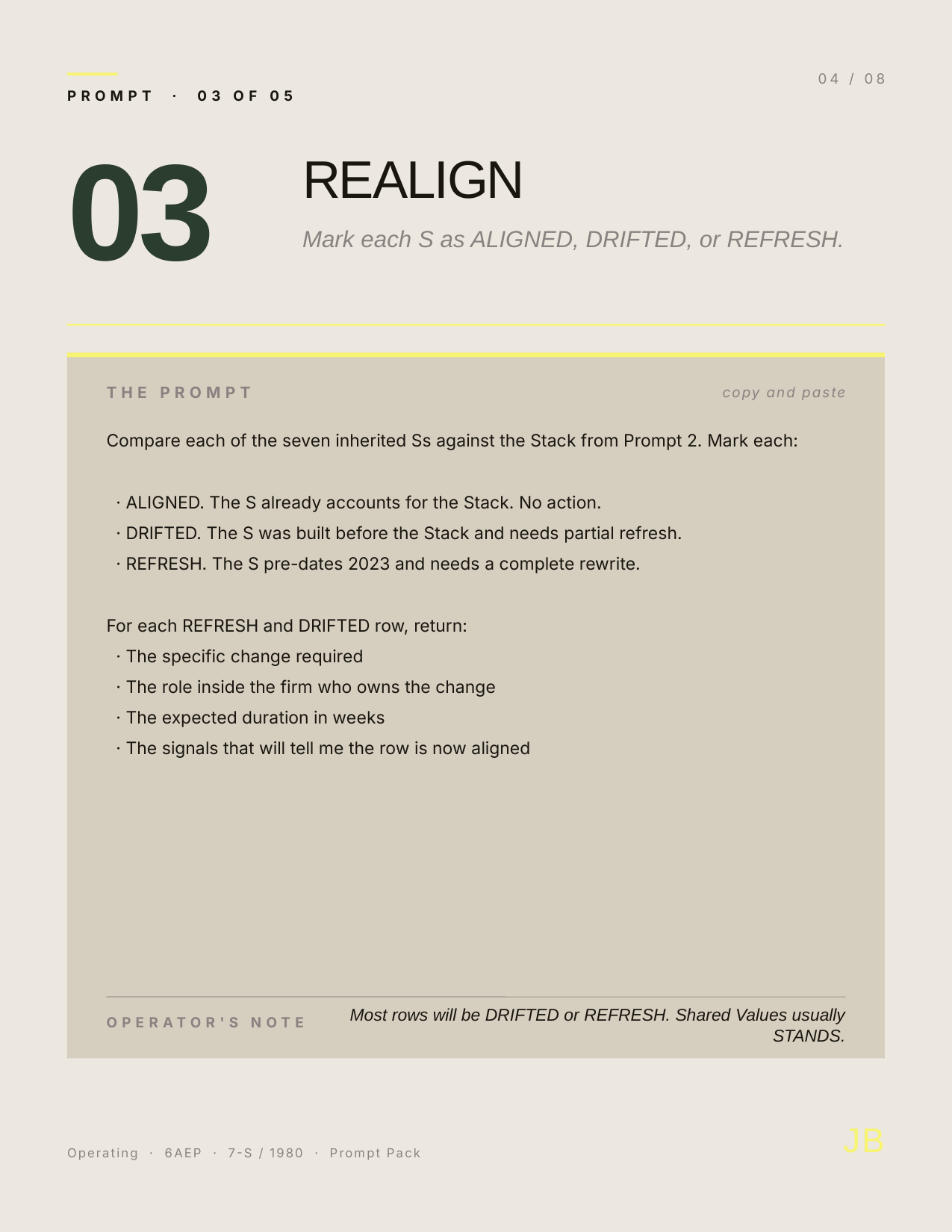

04 / 08

PROMPT  ·  03 OF 05
03
REALIGN
Mark each S as ALIGNED, DRIFTED, or REFRESH.

THE PROMPT
copy and paste
Compare each of the seven inherited Ss against the Stack from Prompt 2. Mark each:

  · ALIGNED. The S already accounts for the Stack. No action.
  · DRIFTED. The S was built before the Stack and needs partial refresh.
  · REFRESH. The S pre-dates 2023 and needs a complete rewrite.

For each REFRESH and DRIFTED row, return:
  · The specific change required
  · The role inside the firm who owns the change
  · The expected duration in weeks
  · The signals that will tell me the row is now aligned

OPERATOR'S NOTE
Most rows will be DRIFTED or REFRESH. Shared Values usually STANDS.
JB
Operating  ·  6AEP  ·  7-S / 1980  ·  Prompt Pack